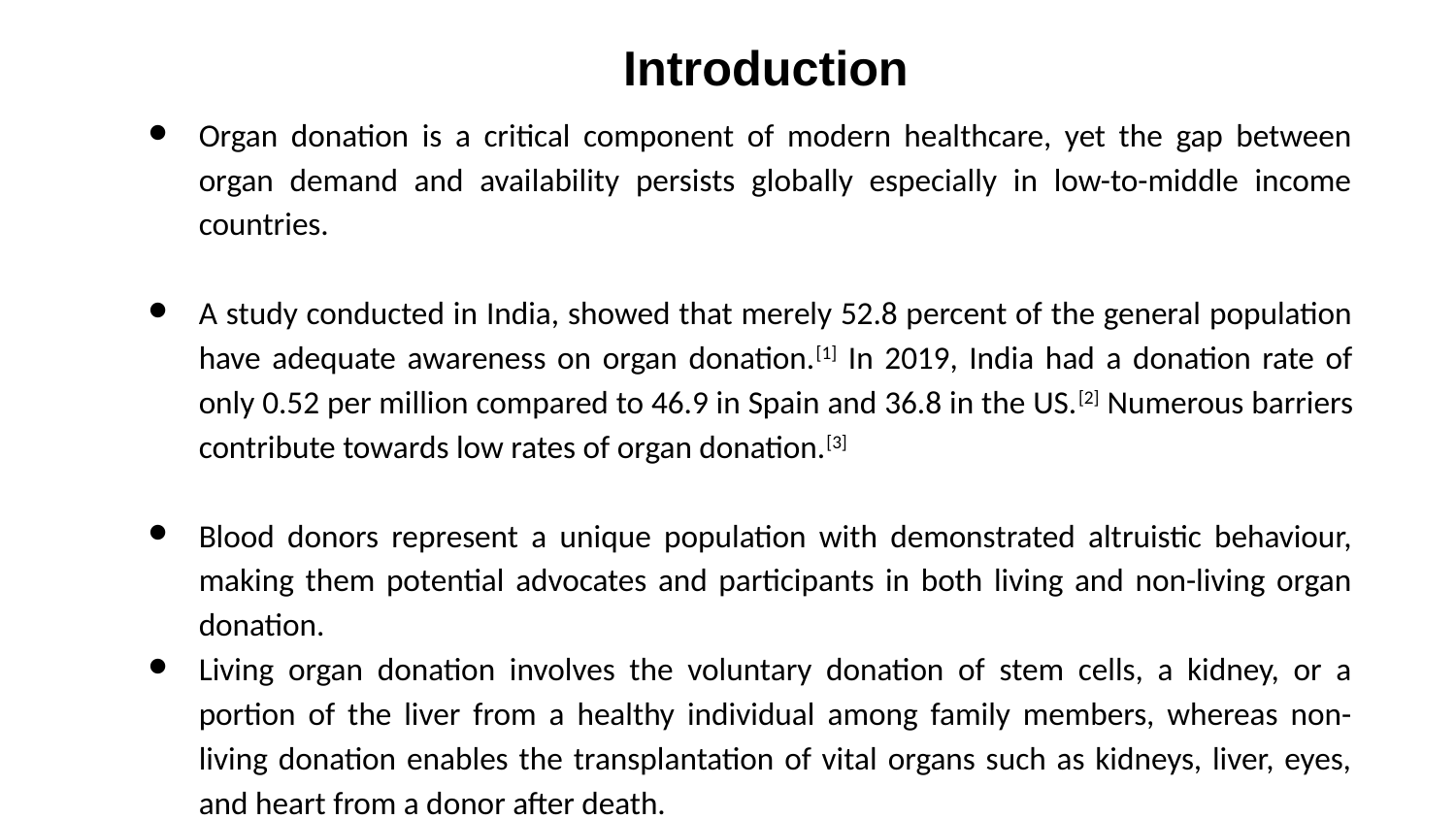

# Introduction
Organ donation is a critical component of modern healthcare, yet the gap between organ demand and availability persists globally especially in low-to-middle income countries.

A study conducted in India, showed that merely 52.8 percent of the general population have adequate awareness on organ donation.[1] In 2019, India had a donation rate of only 0.52 per million compared to 46.9 in Spain and 36.8 in the US.[2] Numerous barriers contribute towards low rates of organ donation.[3]

Blood donors represent a unique population with demonstrated altruistic behaviour, making them potential advocates and participants in both living and non-living organ donation.
Living organ donation involves the voluntary donation of stem cells, a kidney, or a portion of the liver from a healthy individual among family members, whereas non-living donation enables the transplantation of vital organs such as kidneys, liver, eyes, and heart from a donor after death.